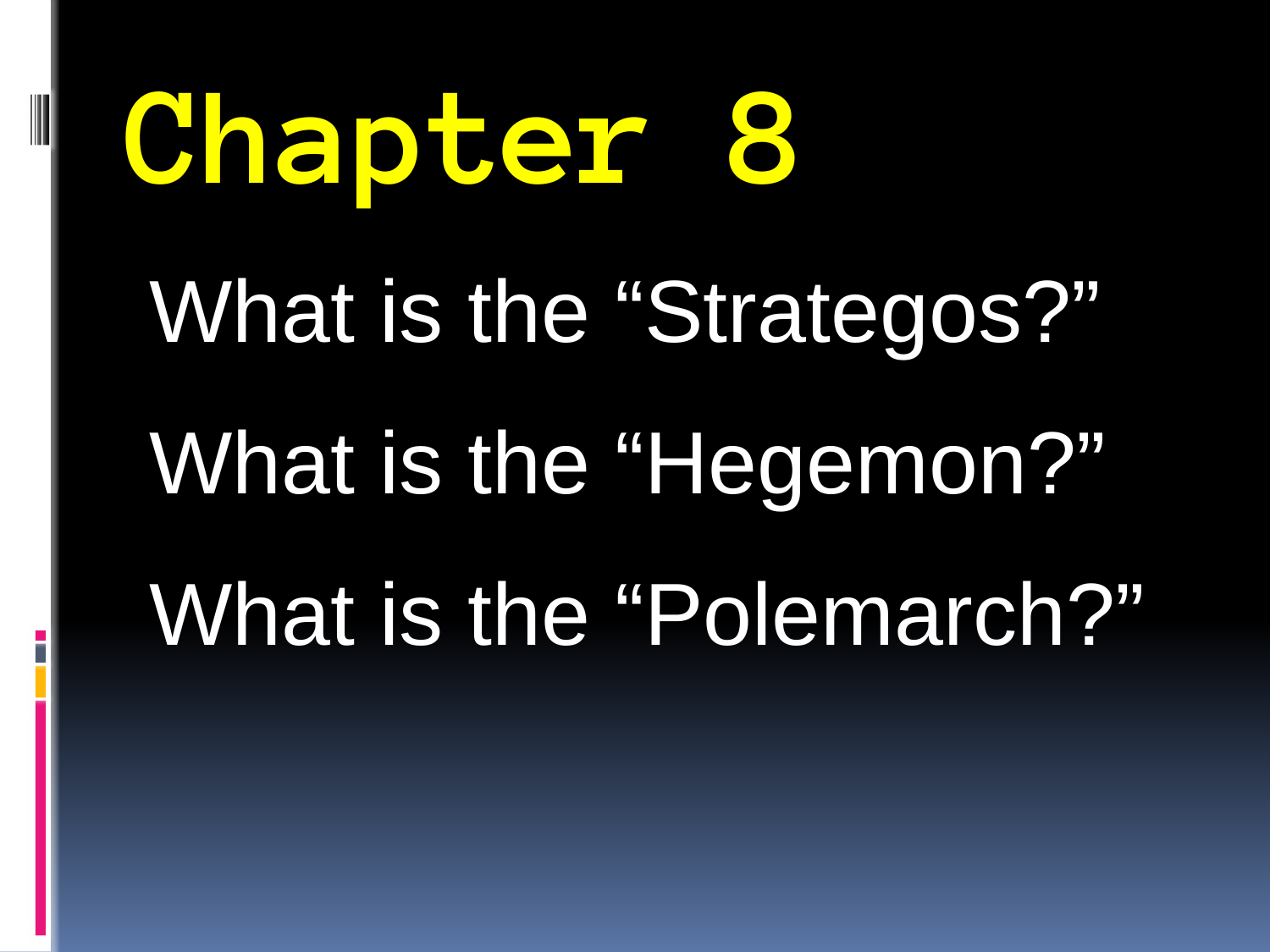

# Chapter 8
What is the “Strategos?”

What is the “Hegemon?”

What is the “Polemarch?”